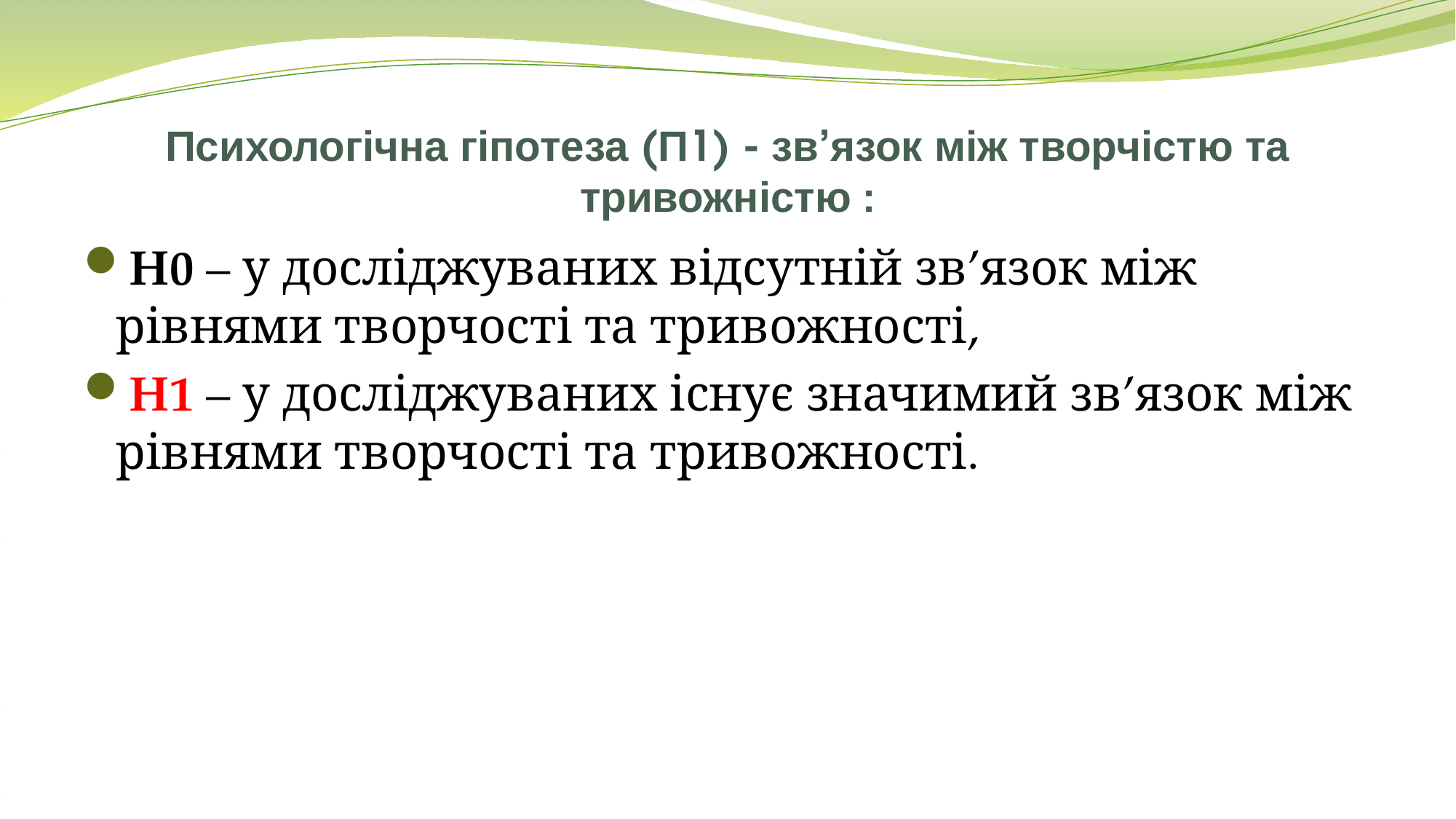

# Психологічна гіпотеза (П1) - зв’язок між творчістю та тривожністю :
H0 – у досліджуваних відсутній зв’язок між рівнями творчості та тривожності,
H1 – у досліджуваних існує значимий зв’язок між рівнями творчості та тривожності.